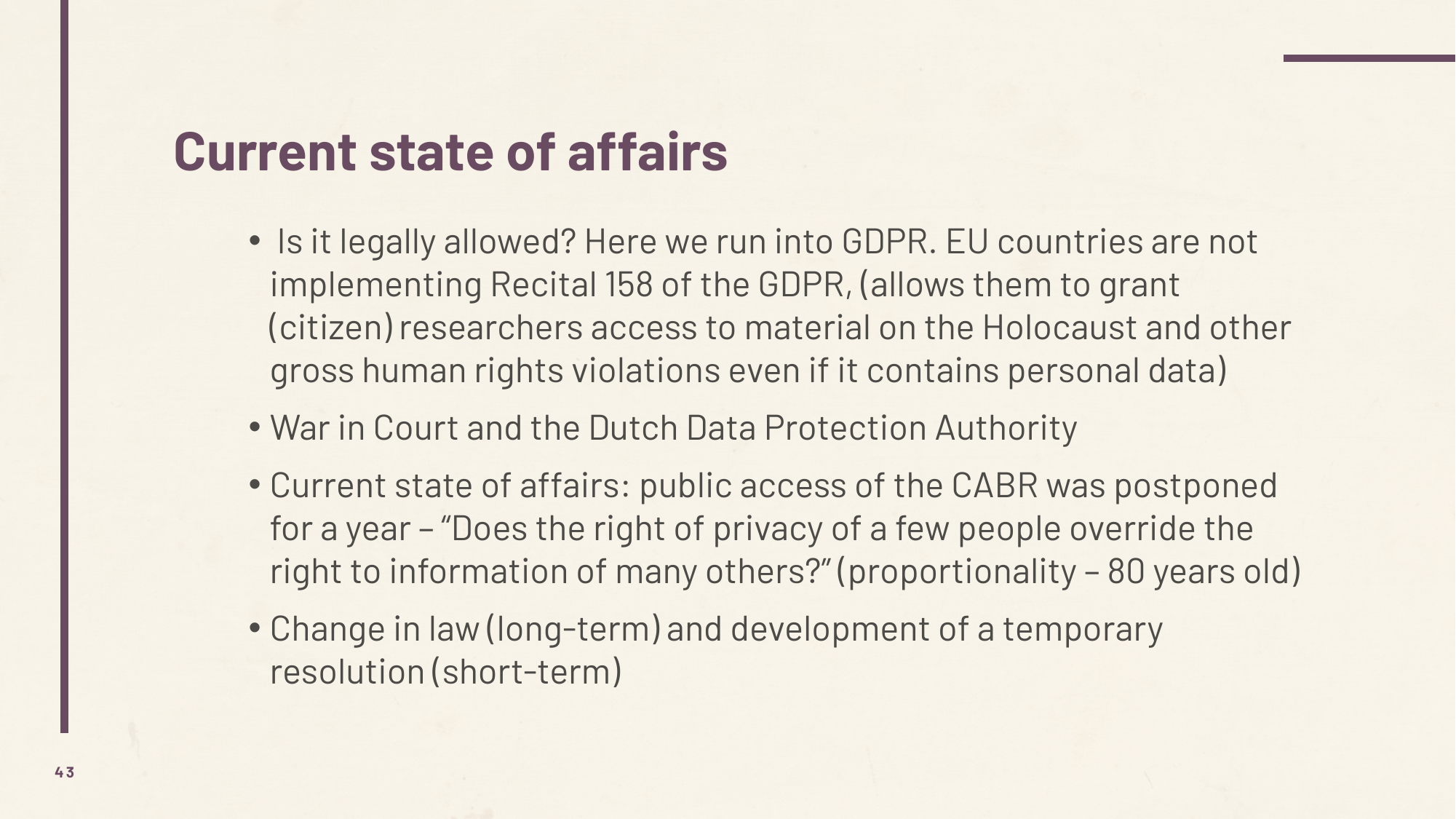

# Current state of affairs
 Is it legally allowed? Here we run into GDPR. EU countries are not implementing Recital 158 of the GDPR, (allows them to grant (citizen) researchers access to material on the Holocaust and other gross human rights violations even if it contains personal data)
War in Court and the Dutch Data Protection Authority
Current state of affairs: public access of the CABR was postponed for a year – “Does the right of privacy of a few people override the right to information of many others?” (proportionality – 80 years old)
Change in law (long-term) and development of a temporary resolution (short-term)
43